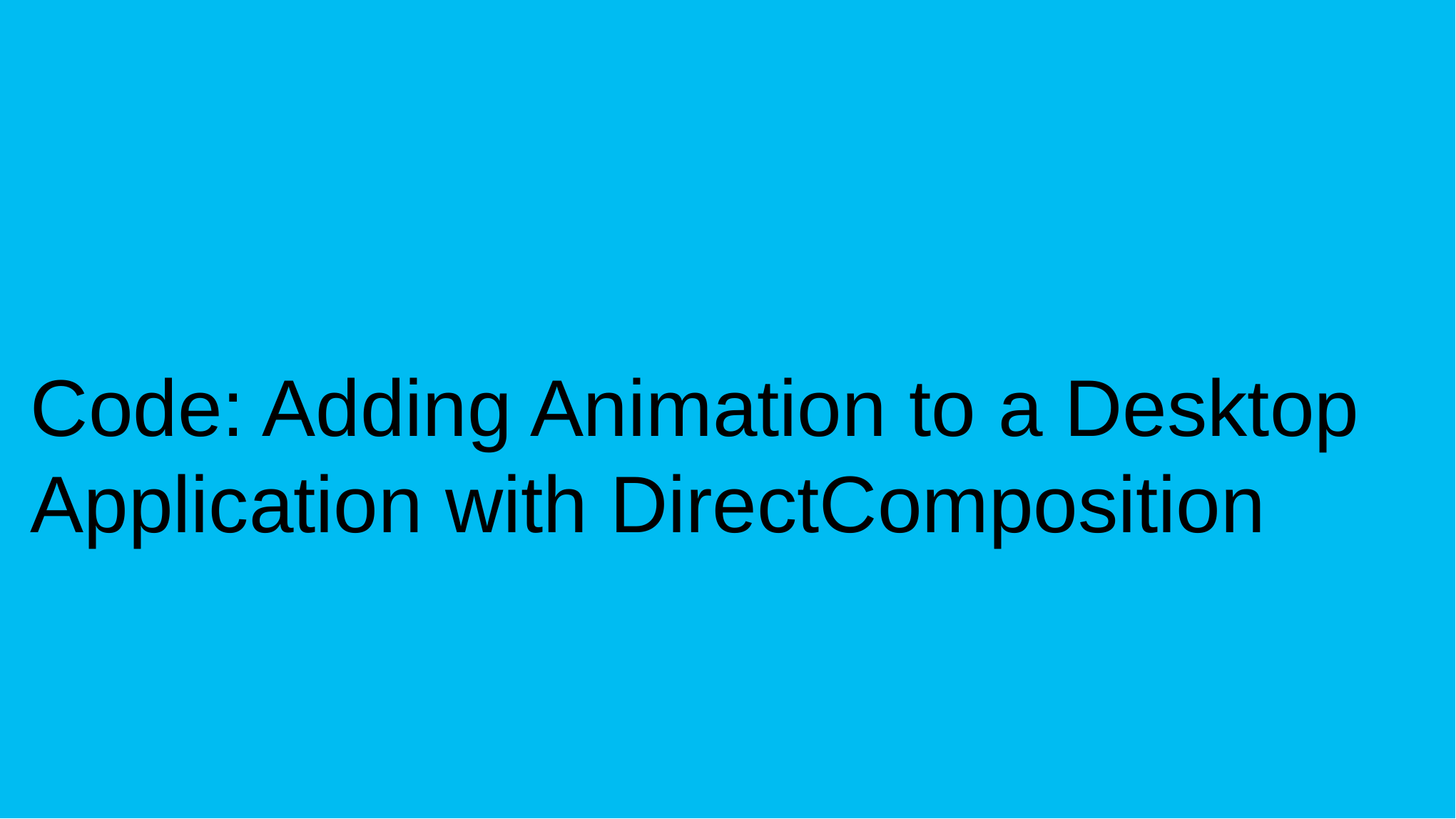

# Code: Adding Animation to a Desktop Application with DirectComposition